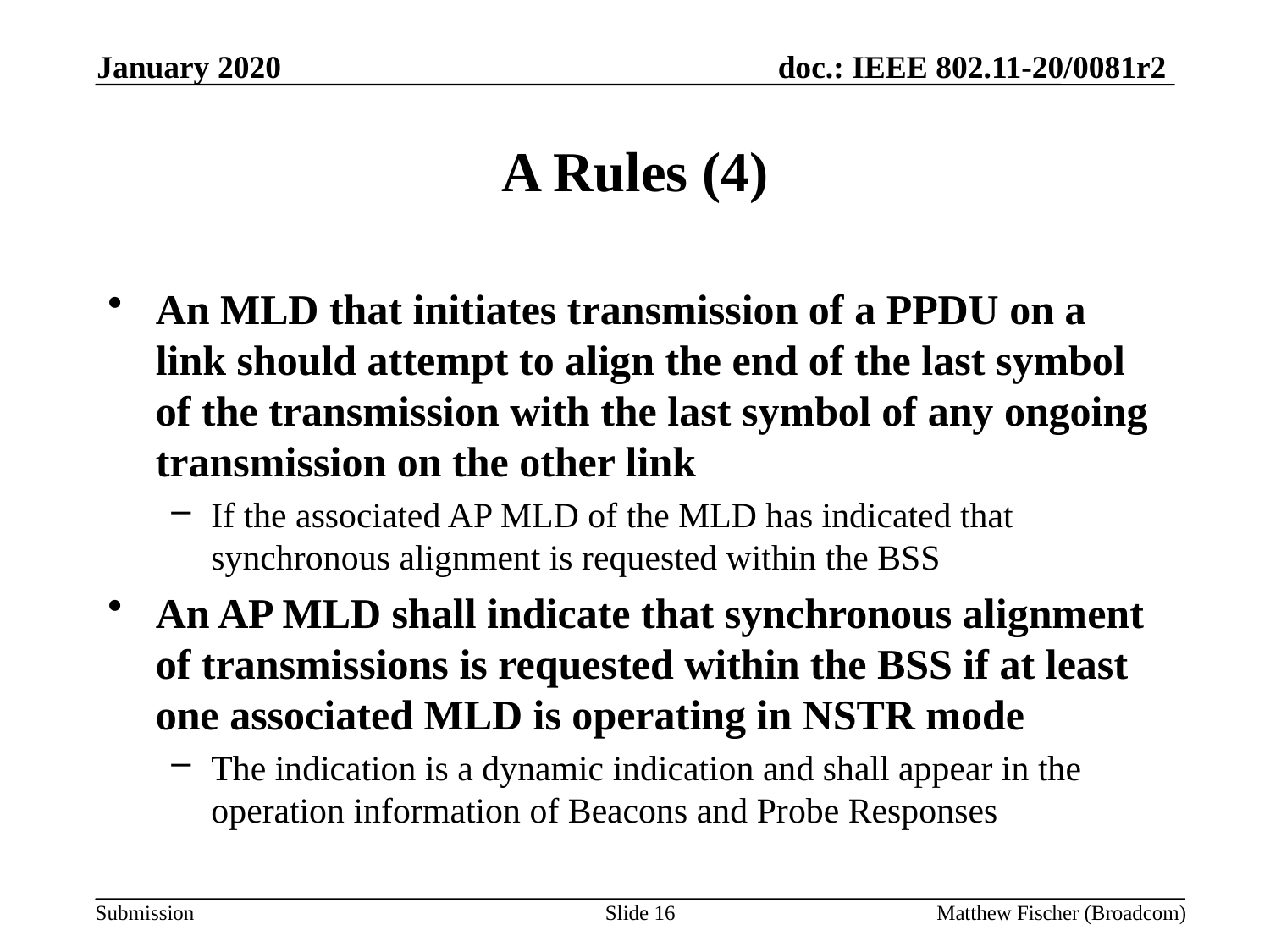

January 2020
# A Rules (4)
An MLD that initiates transmission of a PPDU on a link should attempt to align the end of the last symbol of the transmission with the last symbol of any ongoing transmission on the other link
If the associated AP MLD of the MLD has indicated that synchronous alignment is requested within the BSS
An AP MLD shall indicate that synchronous alignment of transmissions is requested within the BSS if at least one associated MLD is operating in NSTR mode
The indication is a dynamic indication and shall appear in the operation information of Beacons and Probe Responses
Slide 16
Matthew Fischer (Broadcom)